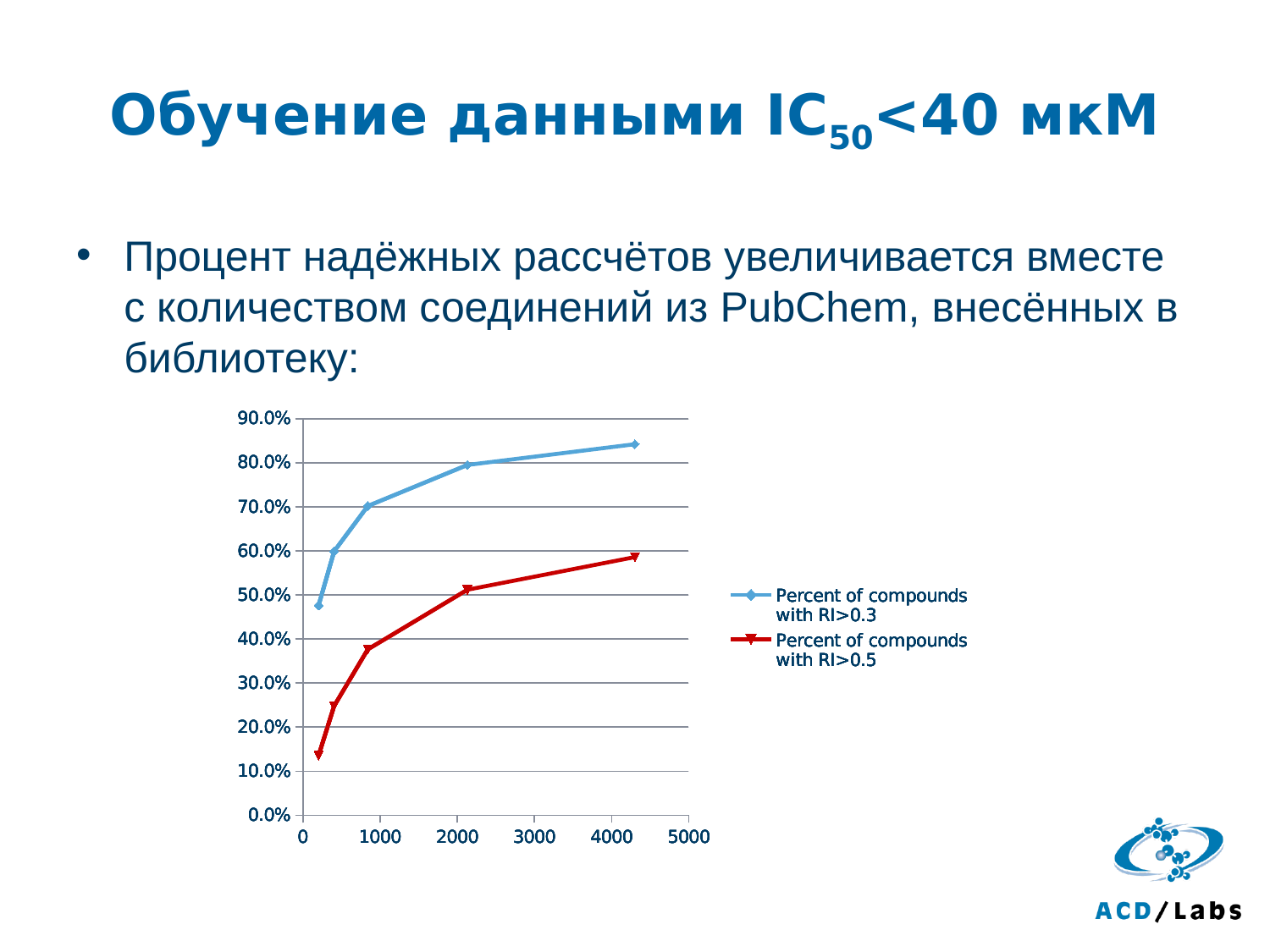

# Обучение данными IC50<40 мкM
Процент надёжных рассчётов увеличивается вместе с количеством соединений из PubChem, внесённых в библиотеку:

### Chart

| Category | Percent of compounds with RI>0.3 | Percent of compounds with RI>0.5 |
|---|---|---|

### Chart

| Category | Percent of compounds with RI>0.3 | Percent of compounds with RI>0.5 |
|---|---|---|

### Chart

| Category | Percent of compounds with RI>0.3 | Percent of compounds with RI>0.5 |
|---|---|---|

### Chart

| Category | Percent of compounds with RI>0.3 | Percent of compounds with RI>0.5 |
|---|---|---|

### Chart

| Category | Percent of compounds with RI>0.3 | Percent of compounds with RI>0.5 |
|---|---|---|